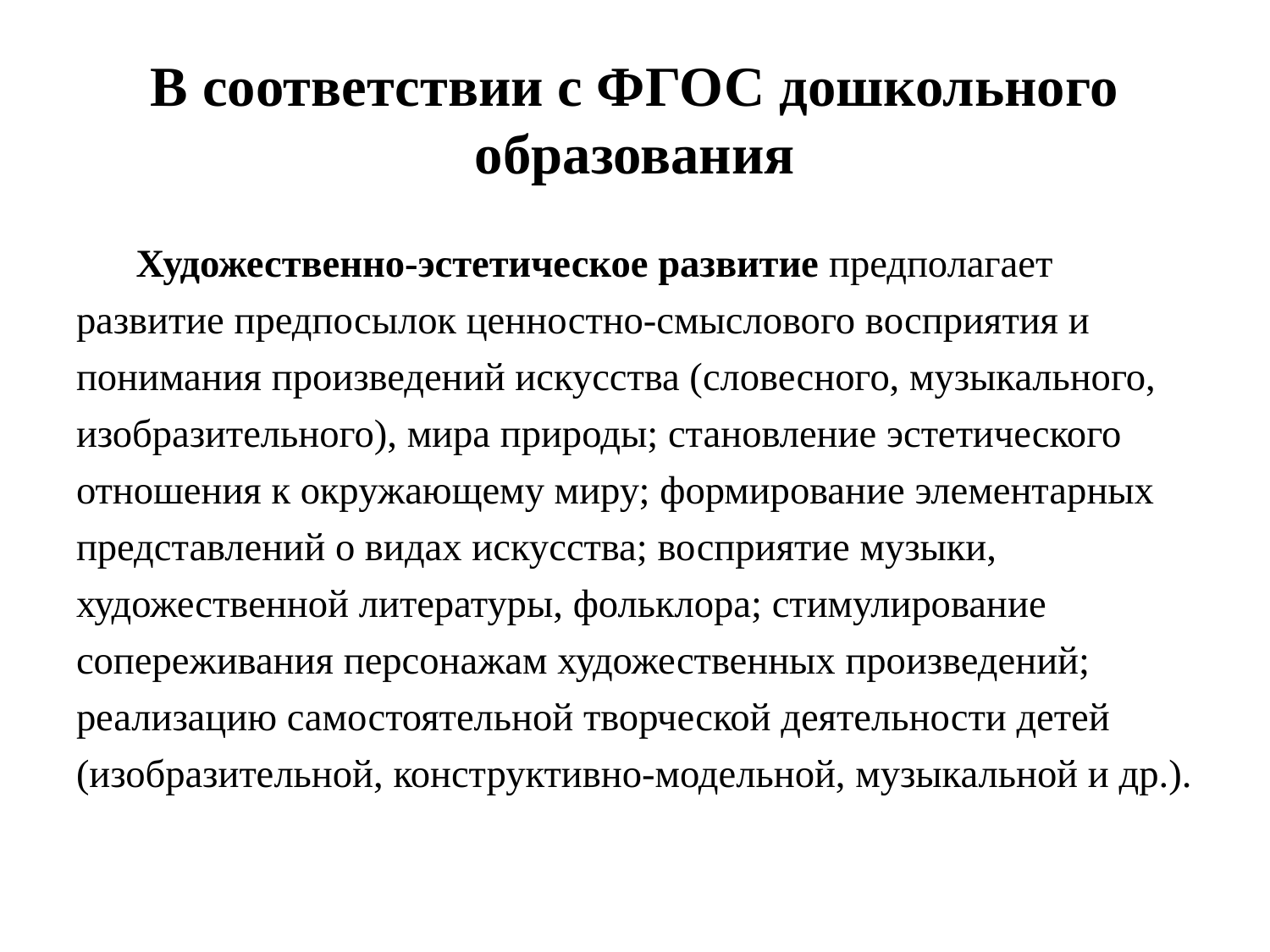

# В соответствии с ФГОС дошкольного образования
Художественно-эстетическое развитие предполагает развитие предпосылок ценностно-смыслового восприятия и понимания произведений искусства (словесного, музыкального, изобразительного), мира природы; становление эстетического отношения к окружающему миру; формирование элементарных представлений о видах искусства; восприятие музыки, художественной литературы, фольклора; стимулирование сопереживания персонажам художественных произведений; реализацию самостоятельной творческой деятельности детей (изобразительной, конструктивно-модельной, музыкальной и др.).